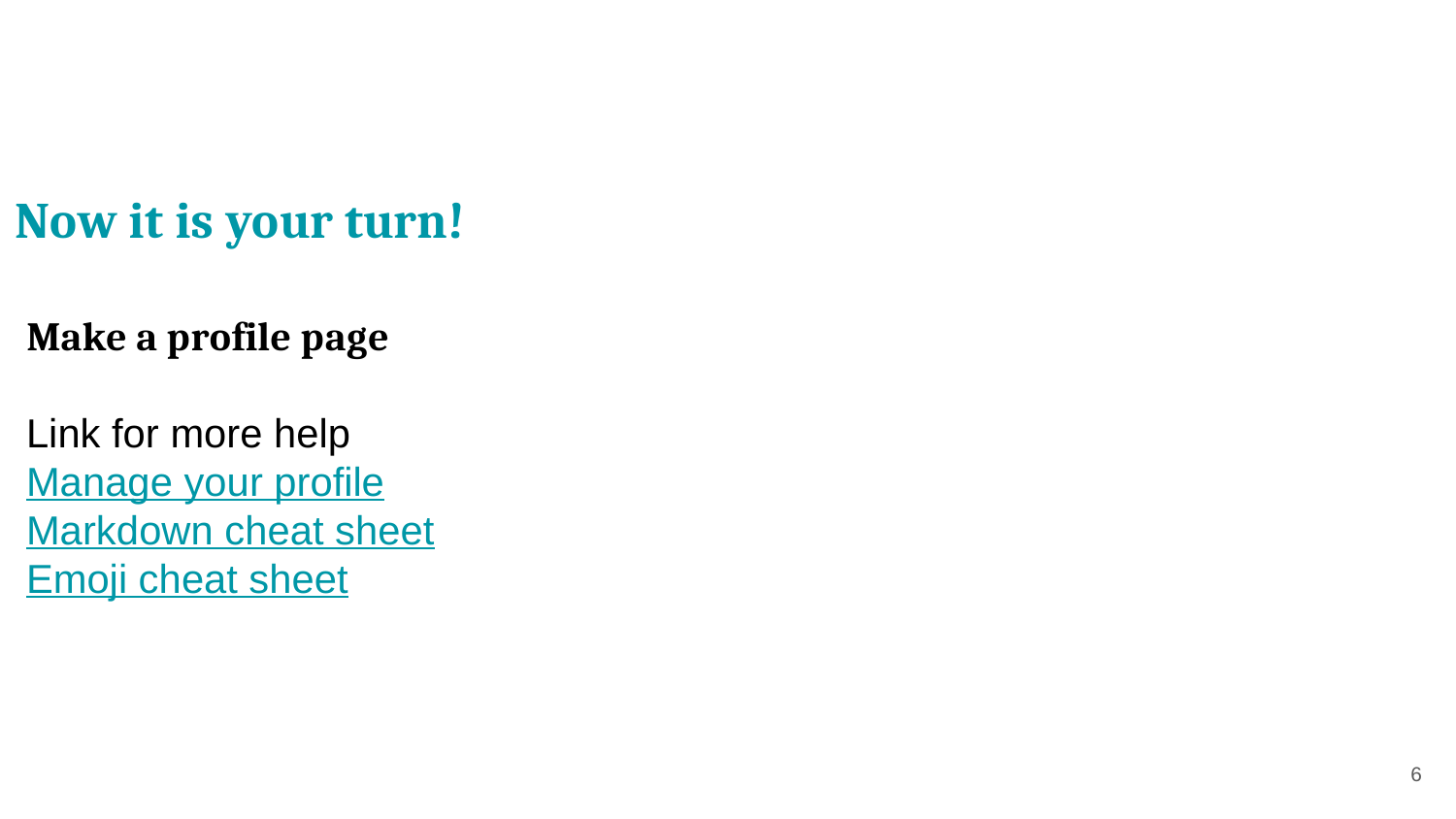

# Now it is your turn!
Make a profile page

Link for more help
Manage your profile
Markdown cheat sheet
Emoji cheat sheet

6